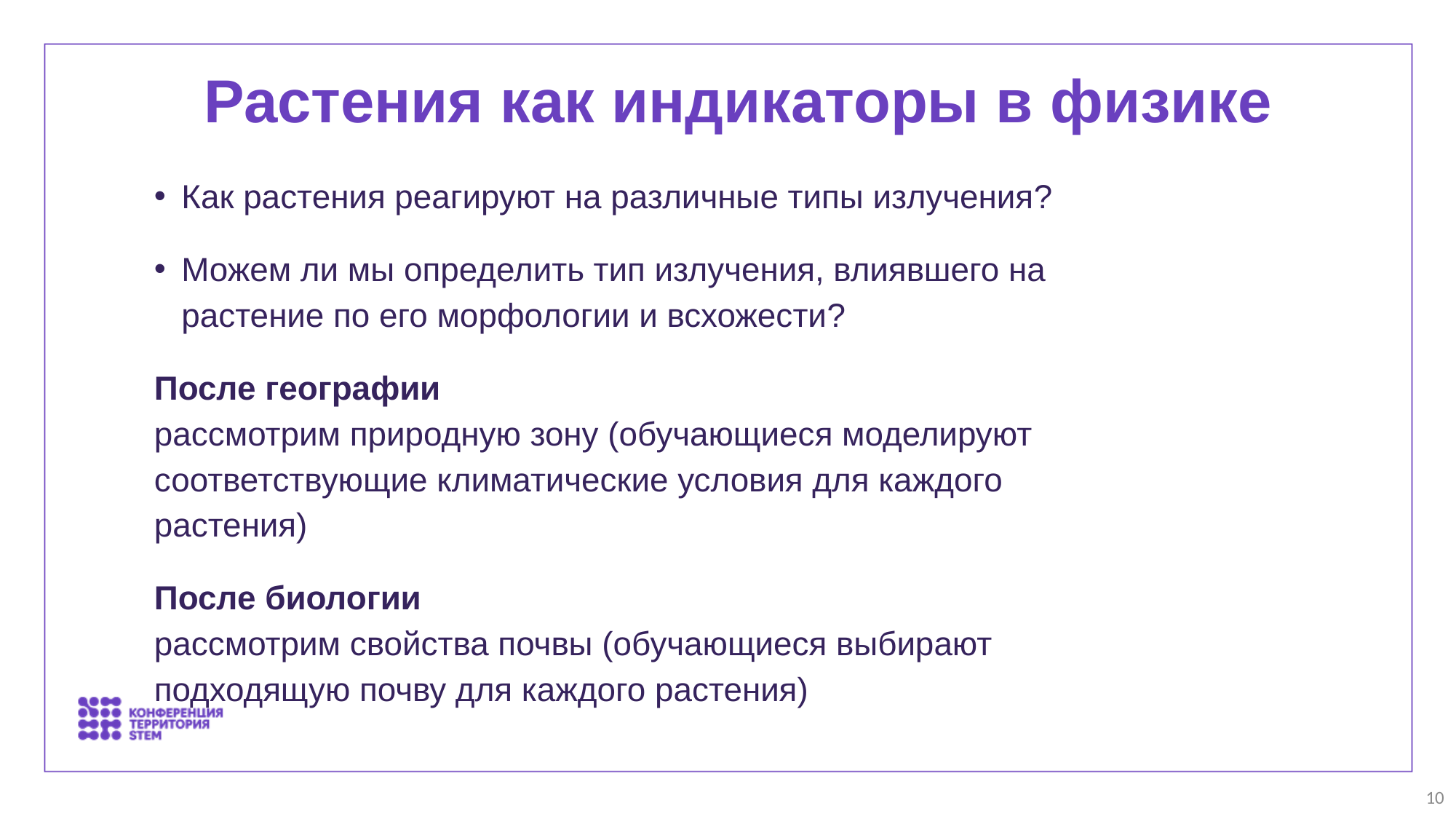

# Растения как индикаторы в физике
Как растения реагируют на различные типы излучения?
Можем ли мы определить тип излучения, влиявшего на растение по его морфологии и всхожести?
После географии
рассмотрим природную зону (обучающиеся моделируют соответствующие климатические условия для каждого растения)
После биологии
рассмотрим свойства почвы (обучающиеся выбирают подходящую почву для каждого растения)
10